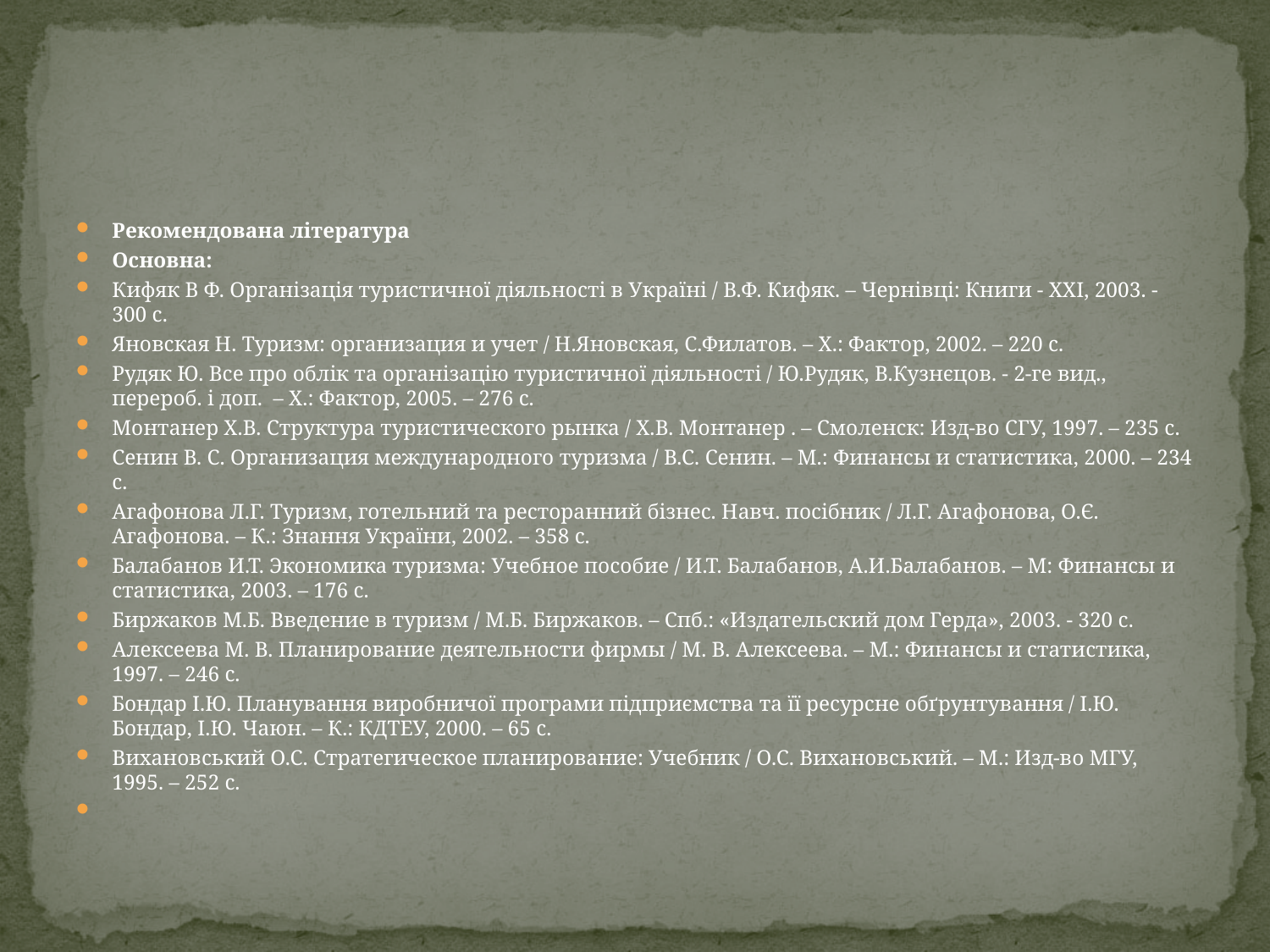

#
Рекомендована література
Основна:
Кифяк В Ф. Організація туристичної діяльності в Україні / В.Ф. Кифяк. – Чернівці: Книги - XXI, 2003. - 300 с.
Яновская Н. Туризм: организация и учет / Н.Яновская, С.Филатов. – X.: Фактор, 2002. – 220 с.
Рудяк Ю. Все про облік та організацію туристичної діяльності / Ю.Рудяк, В.Кузнєцов. - 2-ге вид., перероб. і доп.  – X.: Фактор, 2005. – 276 с.
Монтанер Х.В. Структура туристического рынка / Х.В. Монтанер . – Смоленск: Изд-во СГУ, 1997. – 235 с.
Сенин В. С. Организация международного туризма / В.С. Сенин. – М.: Финансы и статистика, 2000. – 234 с.
Агафонова Л.Г. Туризм, готельний та ресторанний бізнес. Навч. посібник / Л.Г. Агафонова, О.Є. Агафонова. – К.: Знання України, 2002. – 358 с.
Балабанов И.Т. Экономика туризма: Учебное пособие / И.Т. Балабанов, А.И.Балабанов. – М: Финансы и статистика, 2003. – 176 с.
Биржаков М.Б. Введение в туризм / М.Б. Биржаков. – Спб.: «Издательский дом Герда», 2003. - 320 с.
Алексеева М. В. Планирование деятельности фирмы / М. В. Алексеева. – М.: Финансы и статистика, 1997. – 246 с.
Бондар І.Ю. Планування виробничої програми підприємства та її ресурсне обґрунтування / І.Ю. Бондар, І.Ю. Чаюн. – К.: КДТЕУ, 2000. – 65 с.
Вихановський О.С. Стратегическое планирование: Учебник / О.С. Вихановський. – М.: Изд-во МГУ, 1995. – 252 с.